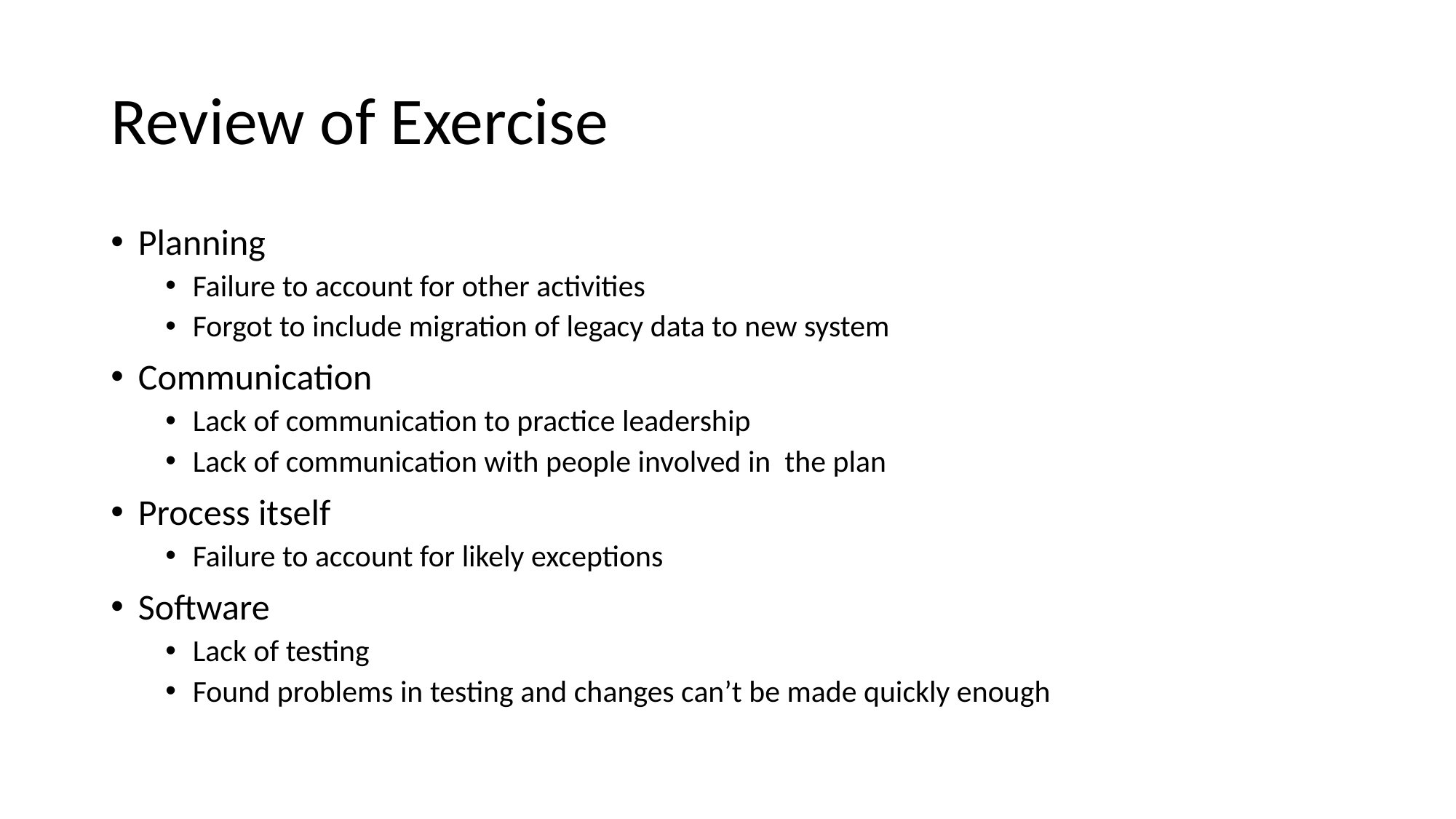

# Review of Exercise
Planning
Failure to account for other activities
Forgot to include migration of legacy data to new system
Communication
Lack of communication to practice leadership
Lack of communication with people involved in  the plan
Process itself
Failure to account for likely exceptions
Software
Lack of testing
Found problems in testing and changes can’t be made quickly enough